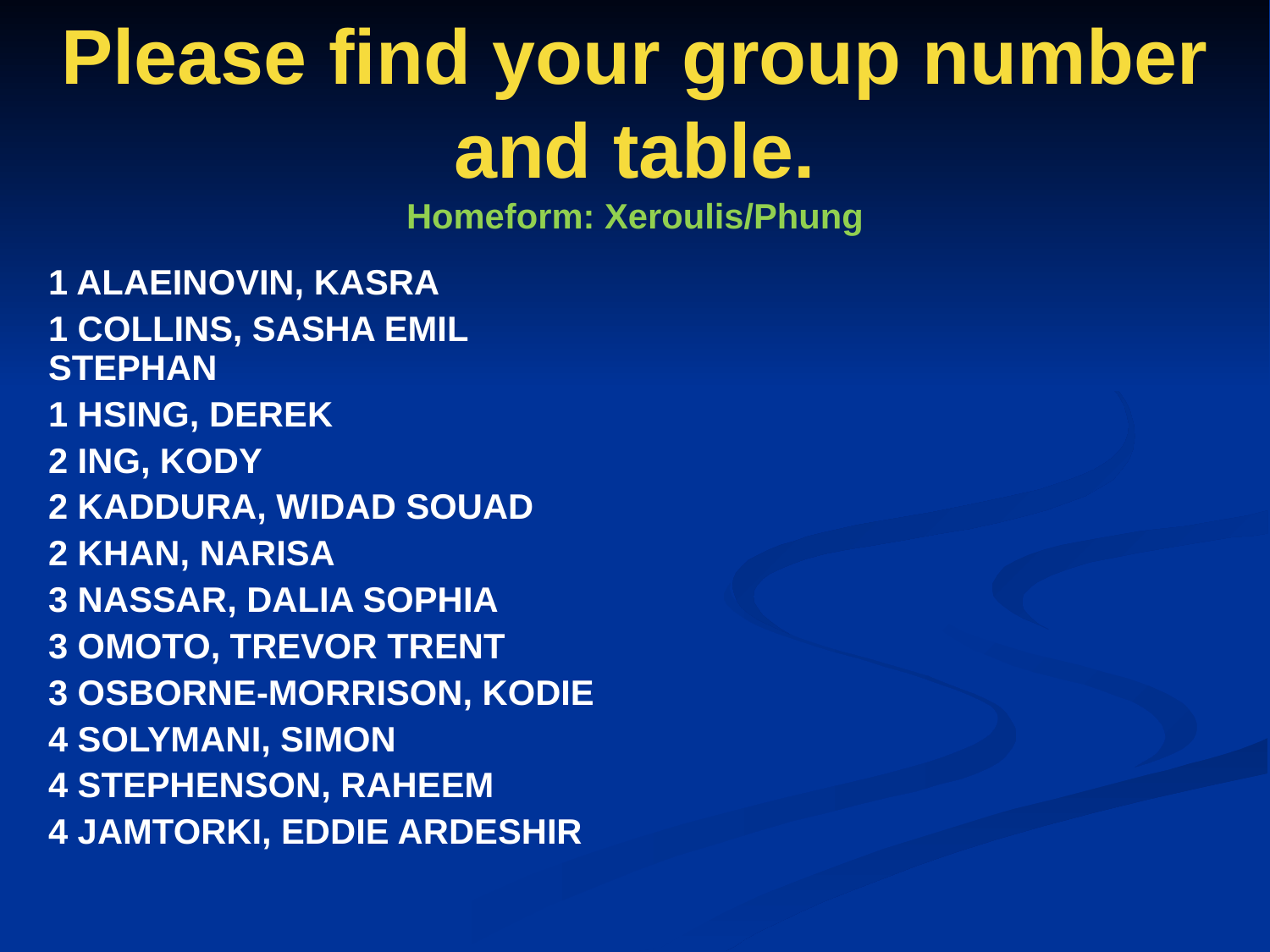

# Please find your group number and table. Homeform: Xeroulis/Phung
| 1 ALAEINOVIN, KASRA 1 COLLINS, SASHA EMIL STEPHAN 1 HSING, DEREK 2 ING, KODY 2 KADDURA, WIDAD SOUAD 2 KHAN, NARISA 3 NASSAR, DALIA SOPHIA 3 OMOTO, TREVOR TRENT 3 OSBORNE-MORRISON, KODIE 4 SOLYMANI, SIMON 4 STEPHENSON, RAHEEM 4 JAMTORKI, EDDIE ARDESHIR |  |
| --- | --- |